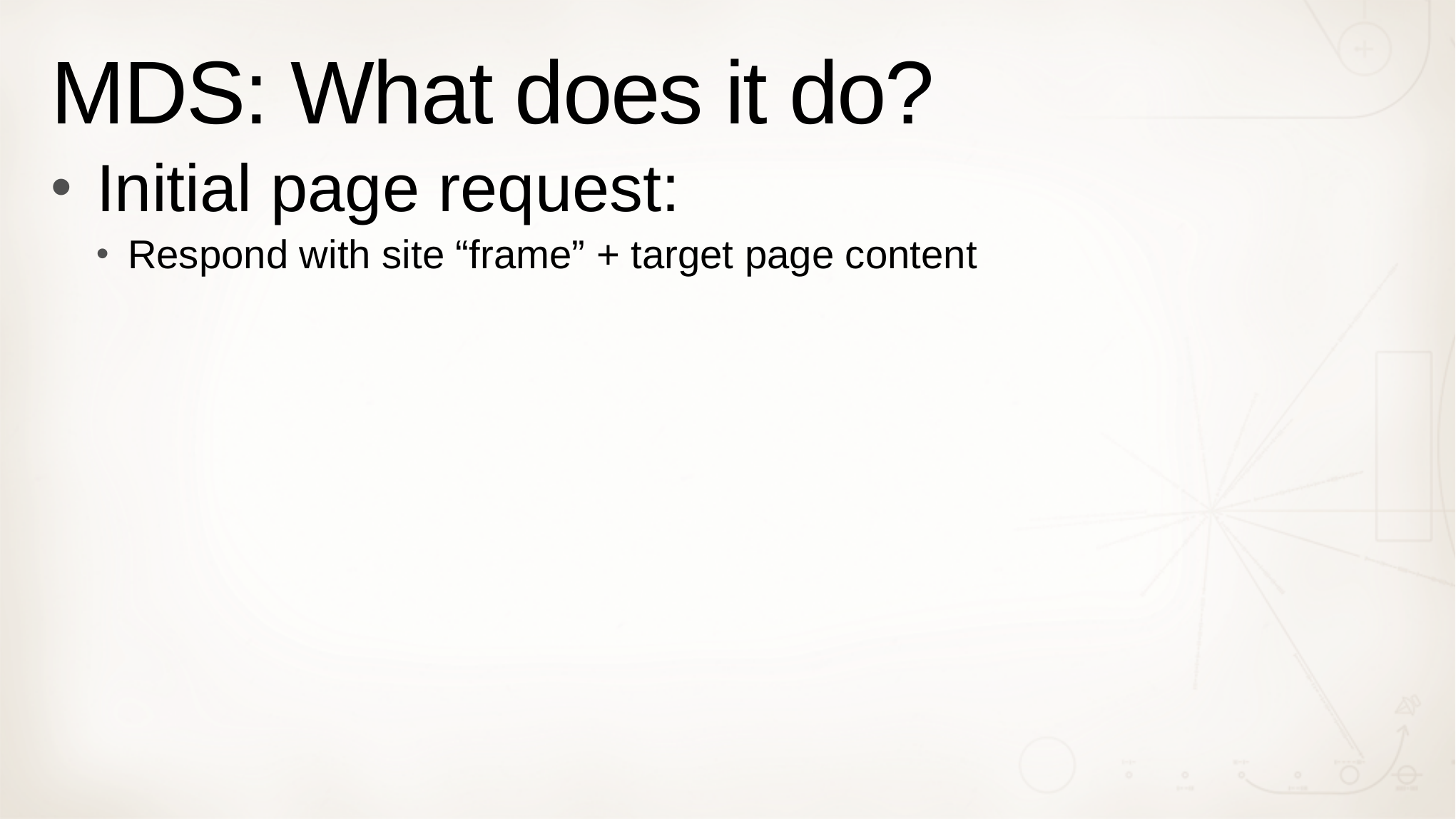

# MDS: What does it do?
Initial page request:
Respond with site “frame” + target page content